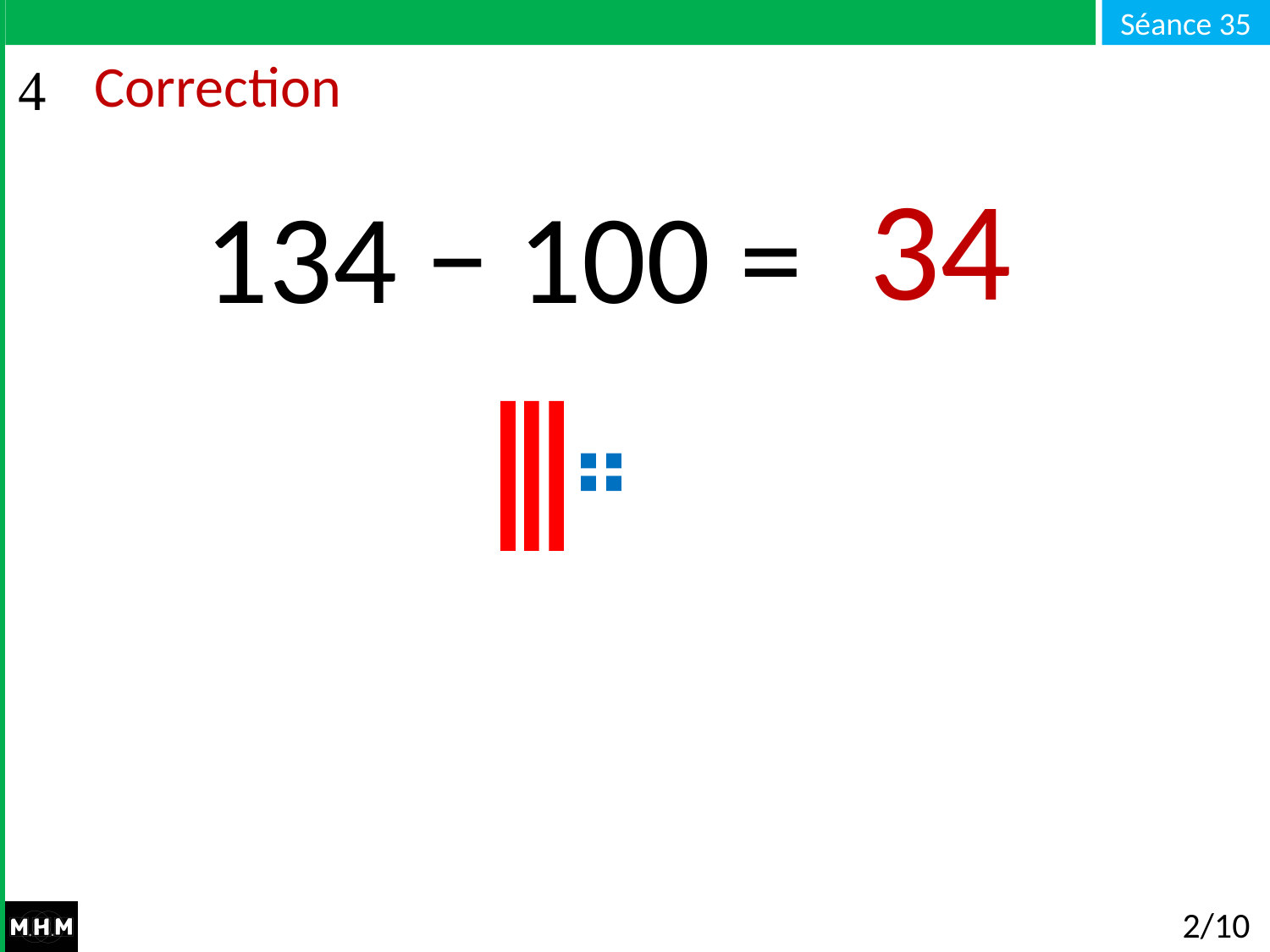

# Correction
34
134 − 100 = …

2/10